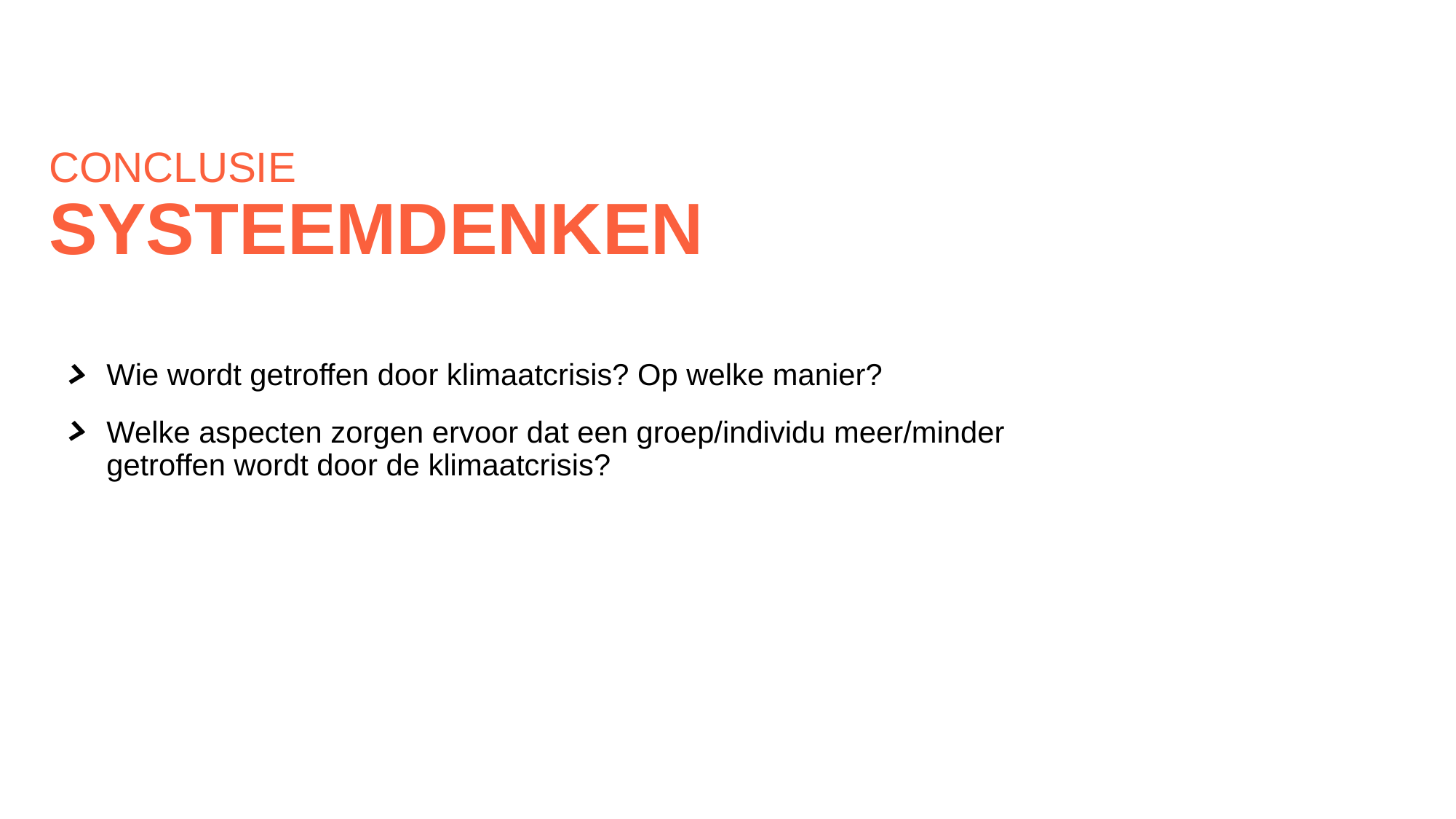

# CONCLUSIE SYSTEEMDENKEN
Wie wordt getroffen door klimaatcrisis? Op welke manier?
Welke aspecten zorgen ervoor dat een groep/individu meer/minder getroffen wordt door de klimaatcrisis?